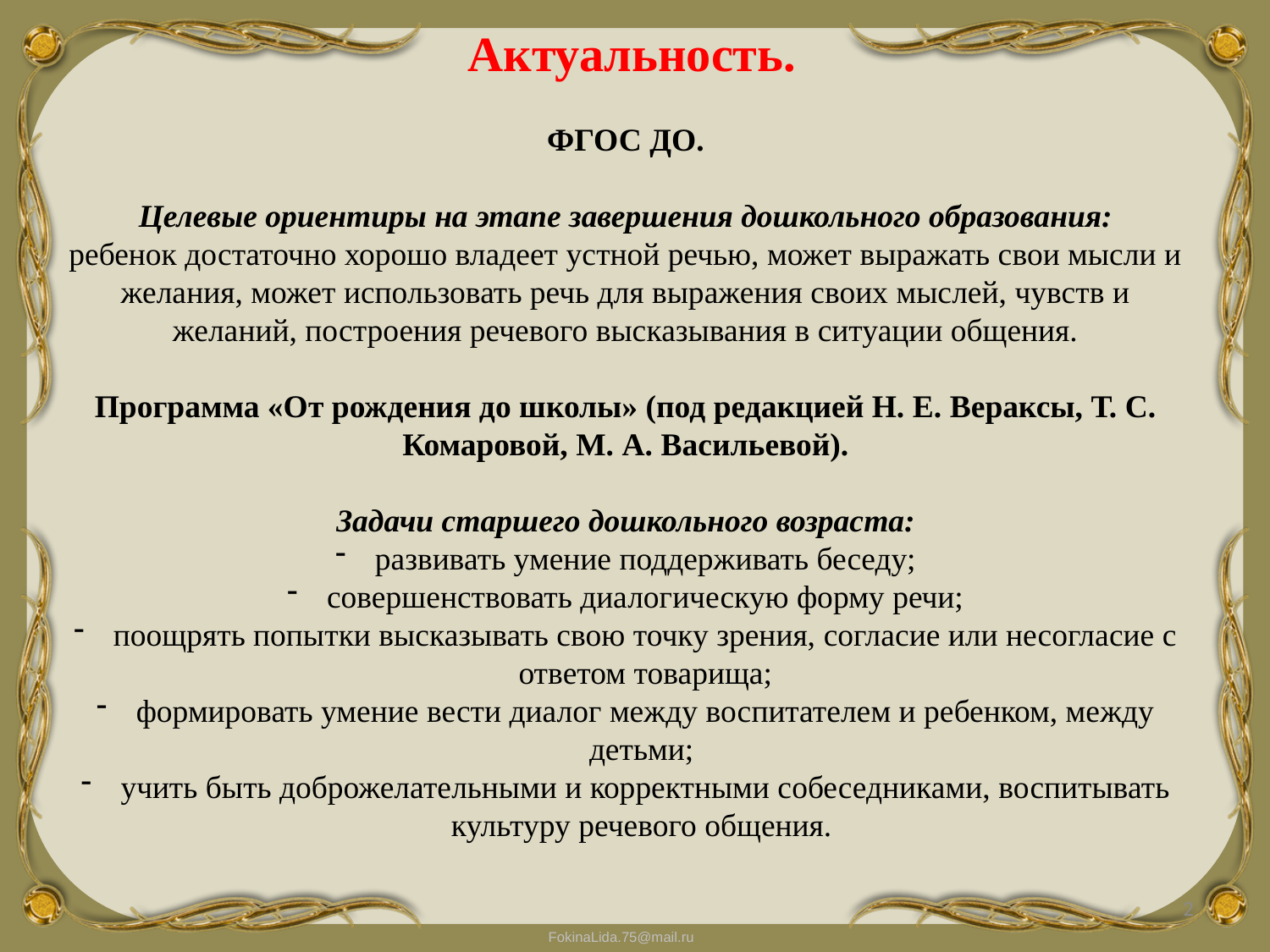

Актуальность.
ФГОС ДО.

Целевые ориентиры на этапе завершения дошкольного образования:
ребенок достаточно хорошо владеет устной речью, может выражать свои мысли и желания, может использовать речь для выражения своих мыслей, чувств и желаний, построения речевого высказывания в ситуации общения.

Программа «От рождения до школы» (под редакцией Н. Е. Вераксы, Т. С. Комаровой, М. А. Васильевой).

Задачи старшего дошкольного возраста:
развивать умение поддерживать беседу;
совершенствовать диалогическую форму речи;
поощрять попытки высказывать свою точку зрения, согласие или несогласие с ответом товарища;
формировать умение вести диалог между воспитателем и ребенком, между детьми;
учить быть доброжелательными и корректными собеседниками, воспитывать культуру речевого общения.

2